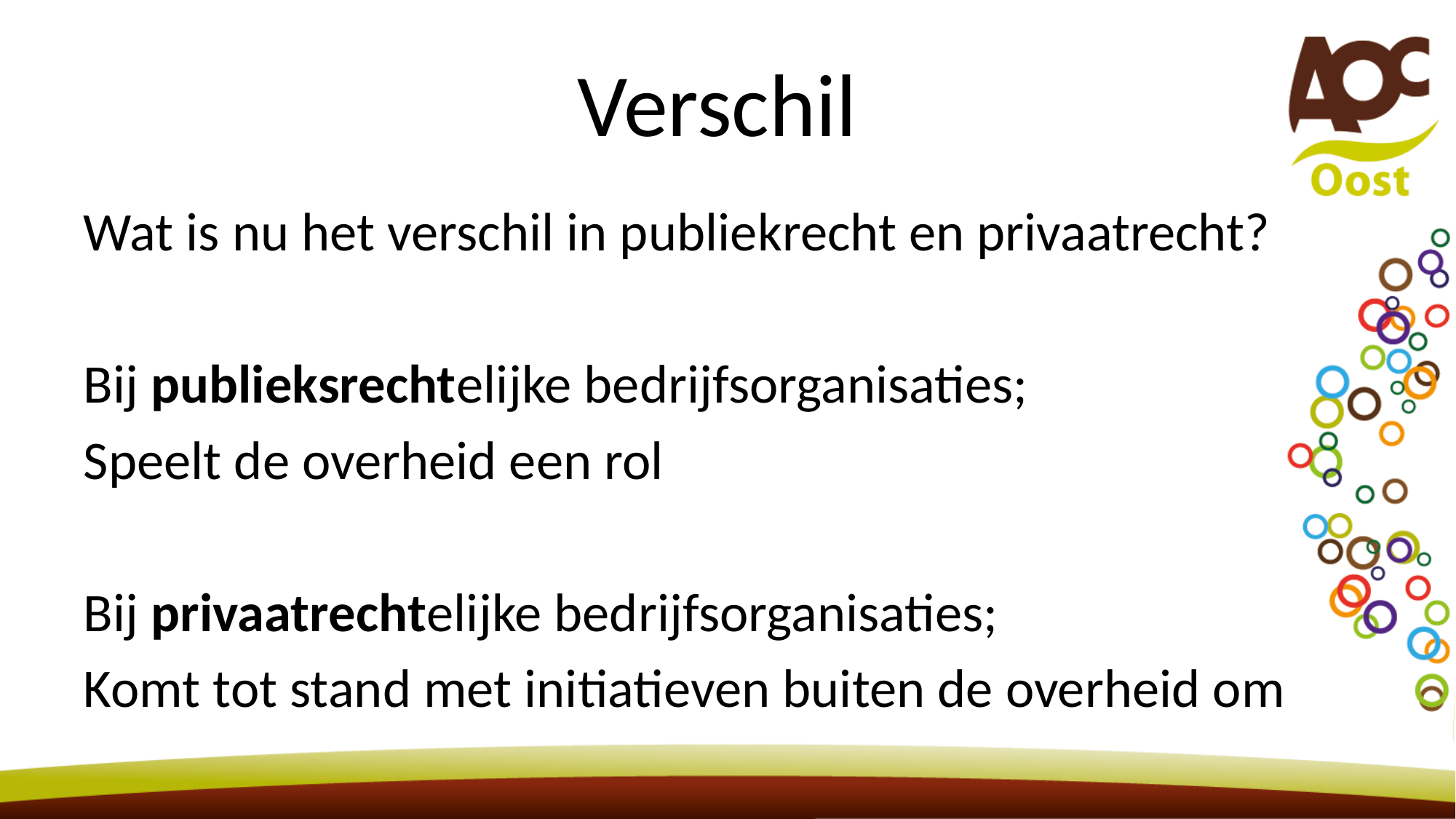

# Verschil
Wat is nu het verschil in publiekrecht en privaatrecht?

Bij publieksrechtelijke bedrijfsorganisaties;
Speelt de overheid een rol

Bij privaatrechtelijke bedrijfsorganisaties;
Komt tot stand met initiatieven buiten de overheid om